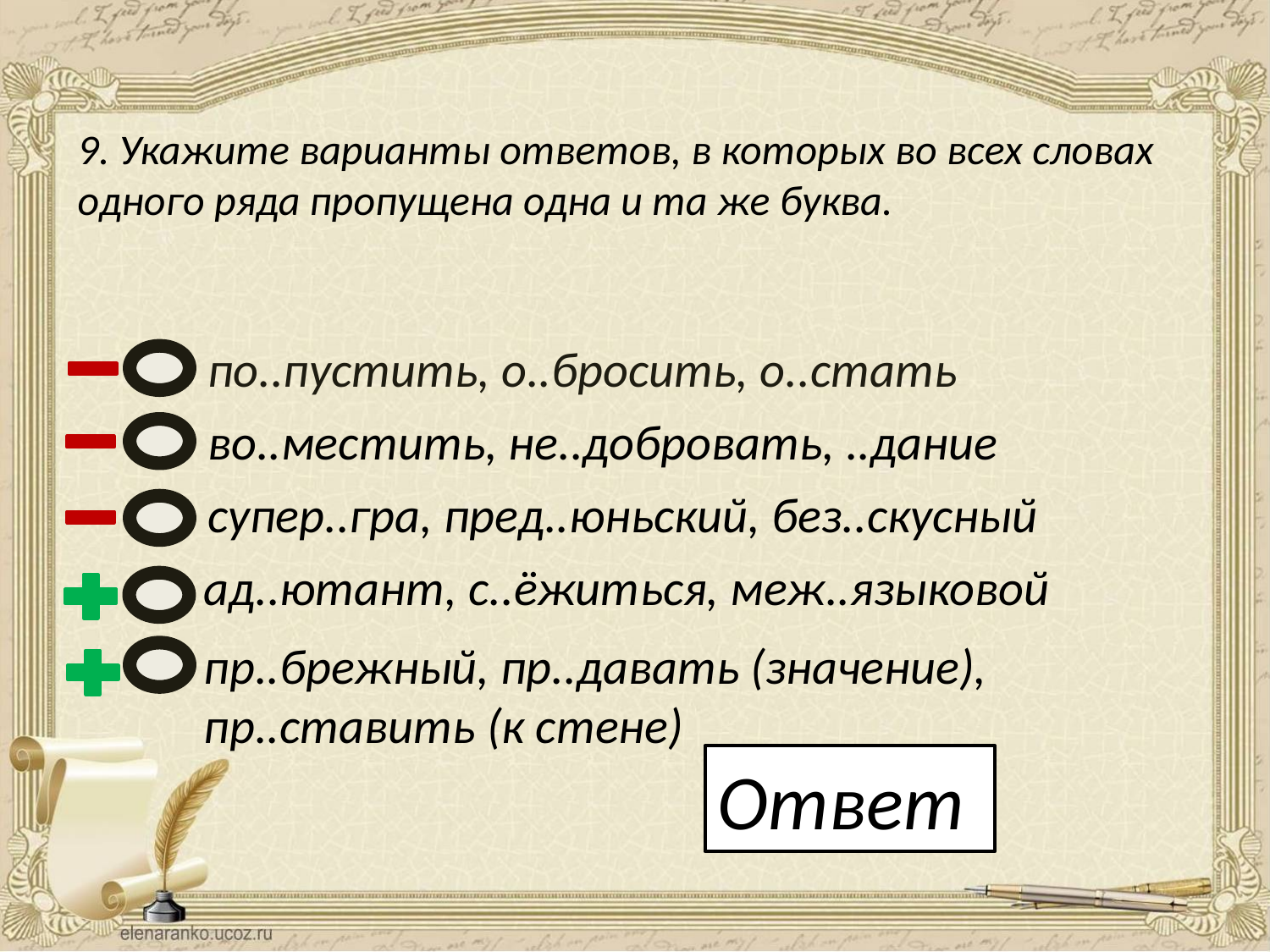

9. Укажите варианты ответов, в которых во всех словах одного ряда пропущена одна и та же буква.
по..пустить, о..бросить, о..стать

во..местить, не..добровать, ..дание

супер..гра, пред..юньский, без..скусный

ад..ютант, с..ёжиться, меж..языковой

пр..брежный, пр..давать (значение), пр..ставить (к стене)

Ответ